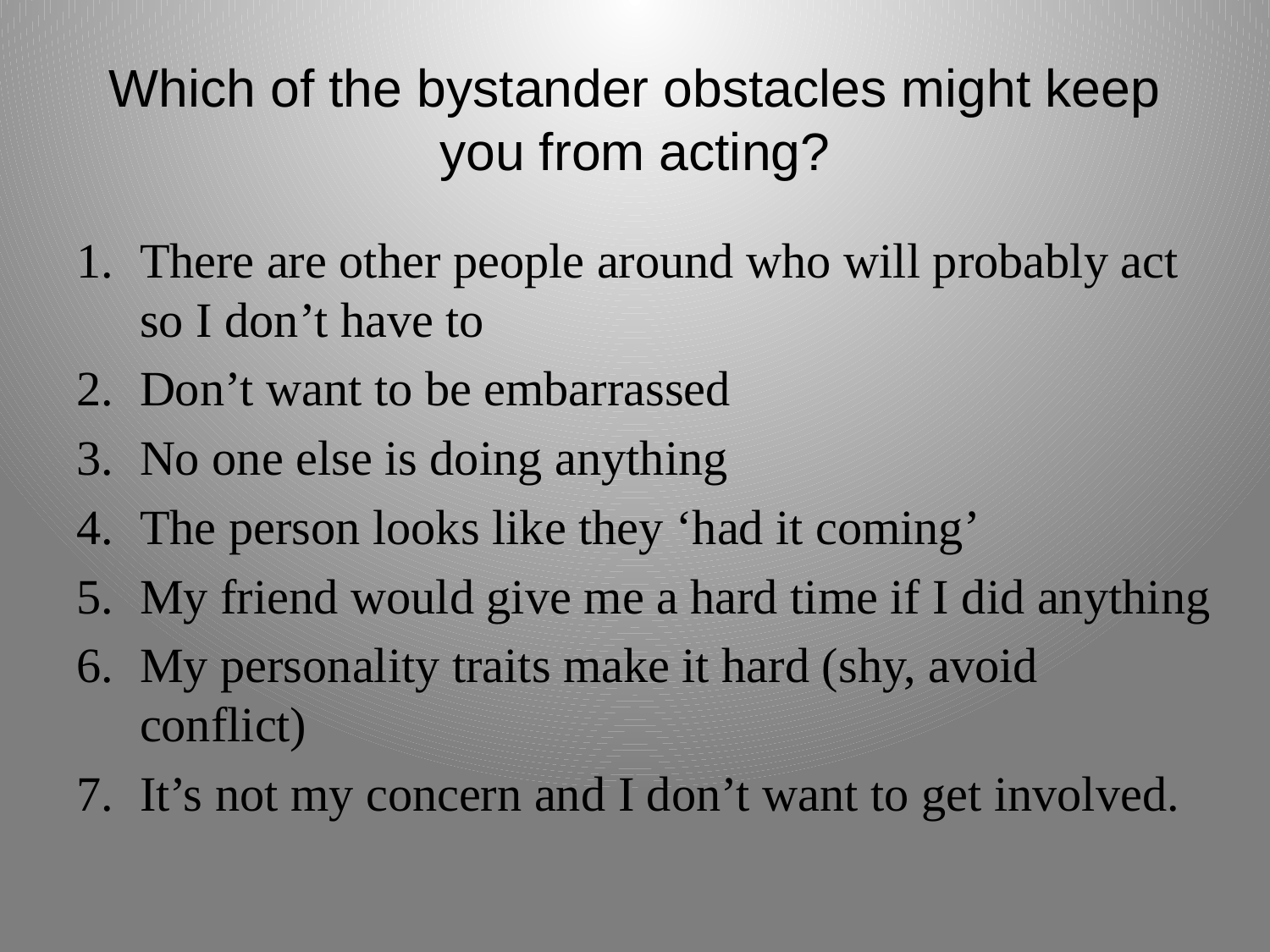

# Which of the bystander obstacles might keep you from acting?
There are other people around who will probably act so I don’t have to
Don’t want to be embarrassed
No one else is doing anything
The person looks like they ‘had it coming’
My friend would give me a hard time if I did anything
My personality traits make it hard (shy, avoid conflict)
It’s not my concern and I don’t want to get involved.